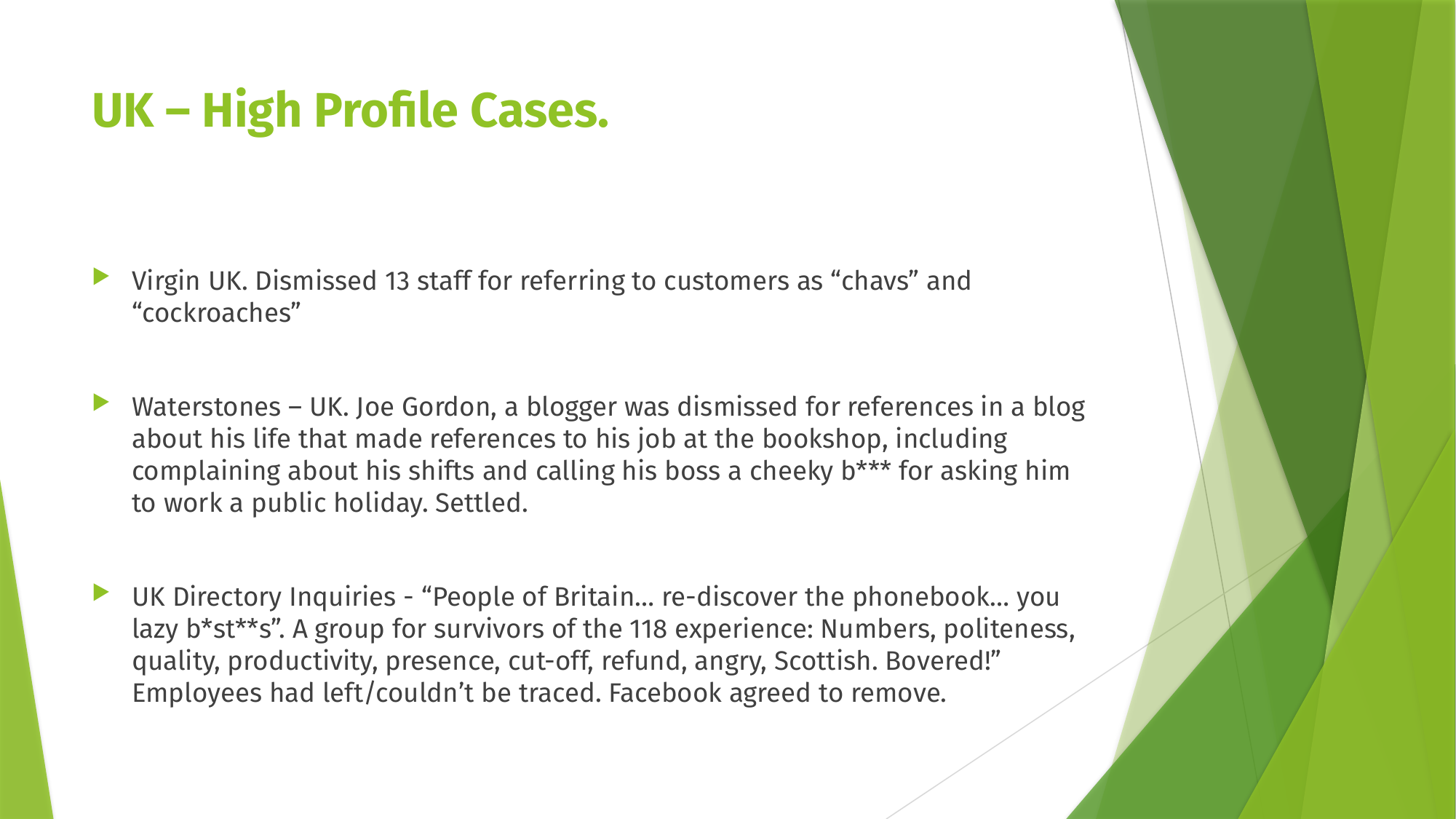

# UK – High Profile Cases.
Virgin UK. Dismissed 13 staff for referring to customers as “chavs” and “cockroaches”

Waterstones – UK. Joe Gordon, a blogger was dismissed for references in a blog about his life that made references to his job at the bookshop, including complaining about his shifts and calling his boss a cheeky b*** for asking him to work a public holiday. Settled.

UK Directory Inquiries - “People of Britain… re-discover the phonebook… you lazy b*st**s”. A group for survivors of the 118 experience: Numbers, politeness, quality, productivity, presence, cut-off, refund, angry, Scottish. Bovered!”  Employees had left/couldn’t be traced. Facebook agreed to remove.